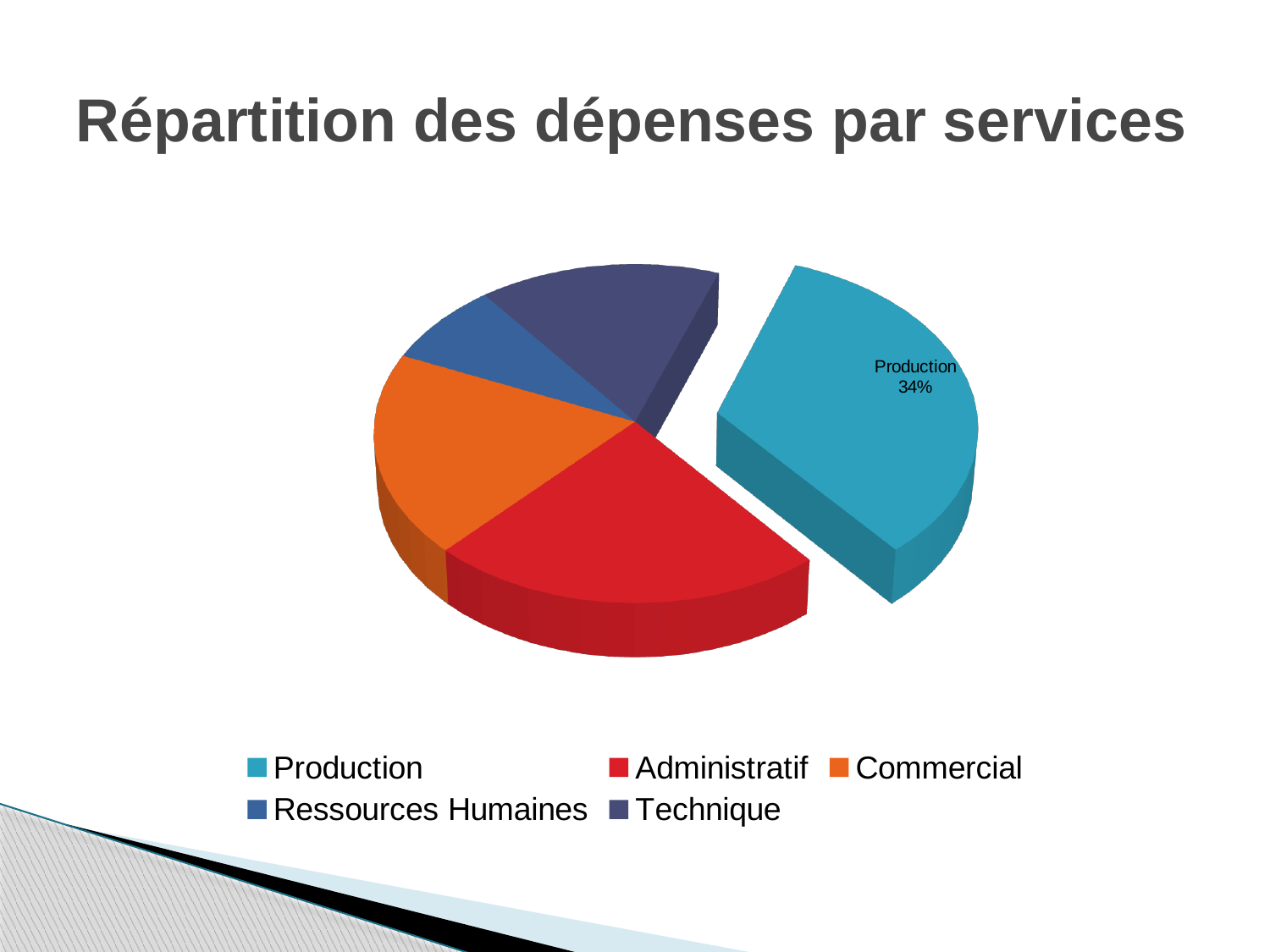

# Répartition des dépenses par services

[unsupported chart]